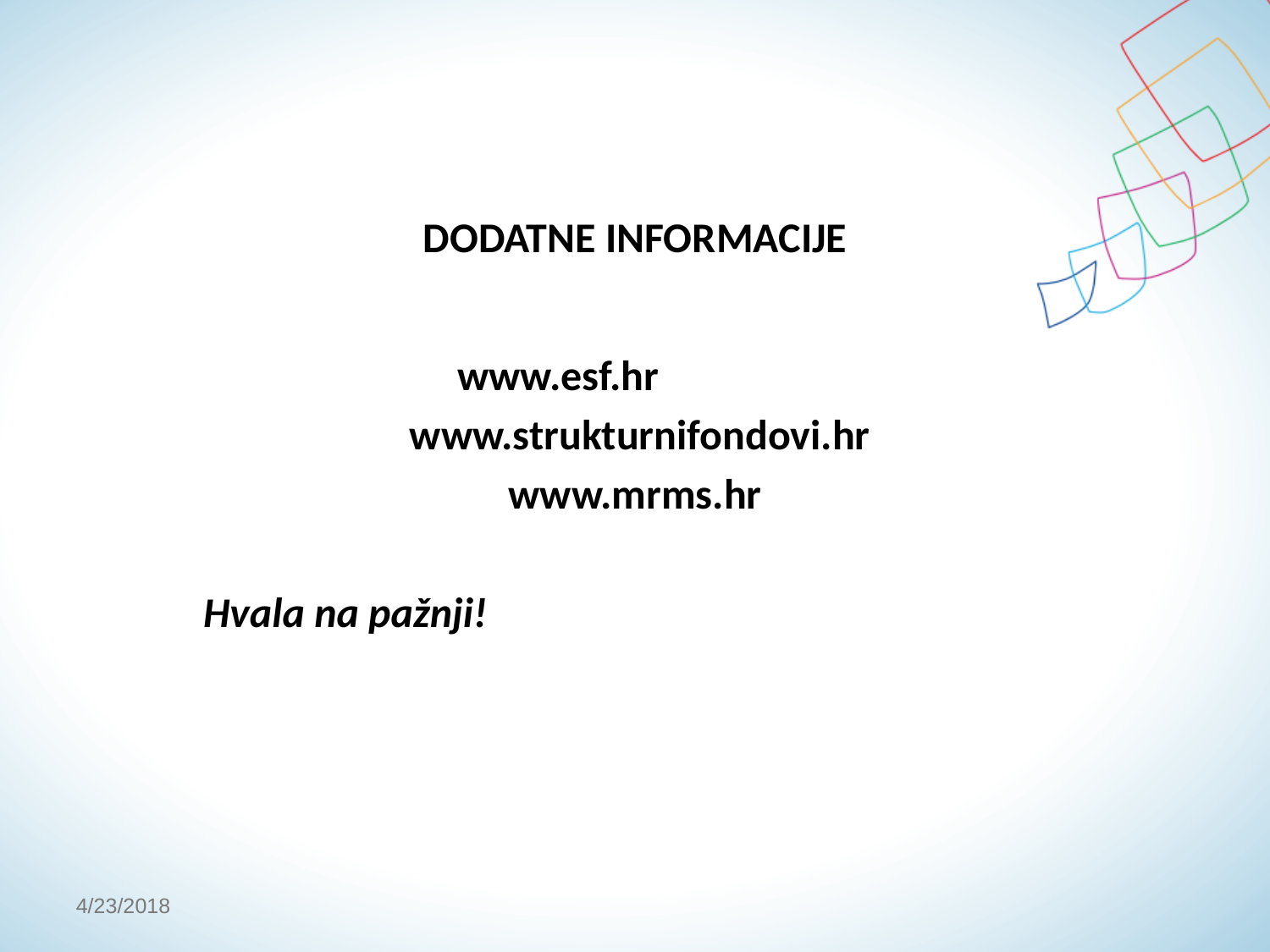

DODATNE INFORMACIJE

		www.esf.hr
 www.strukturnifondovi.hr
www.mrms.hr

Hvala na pažnji!